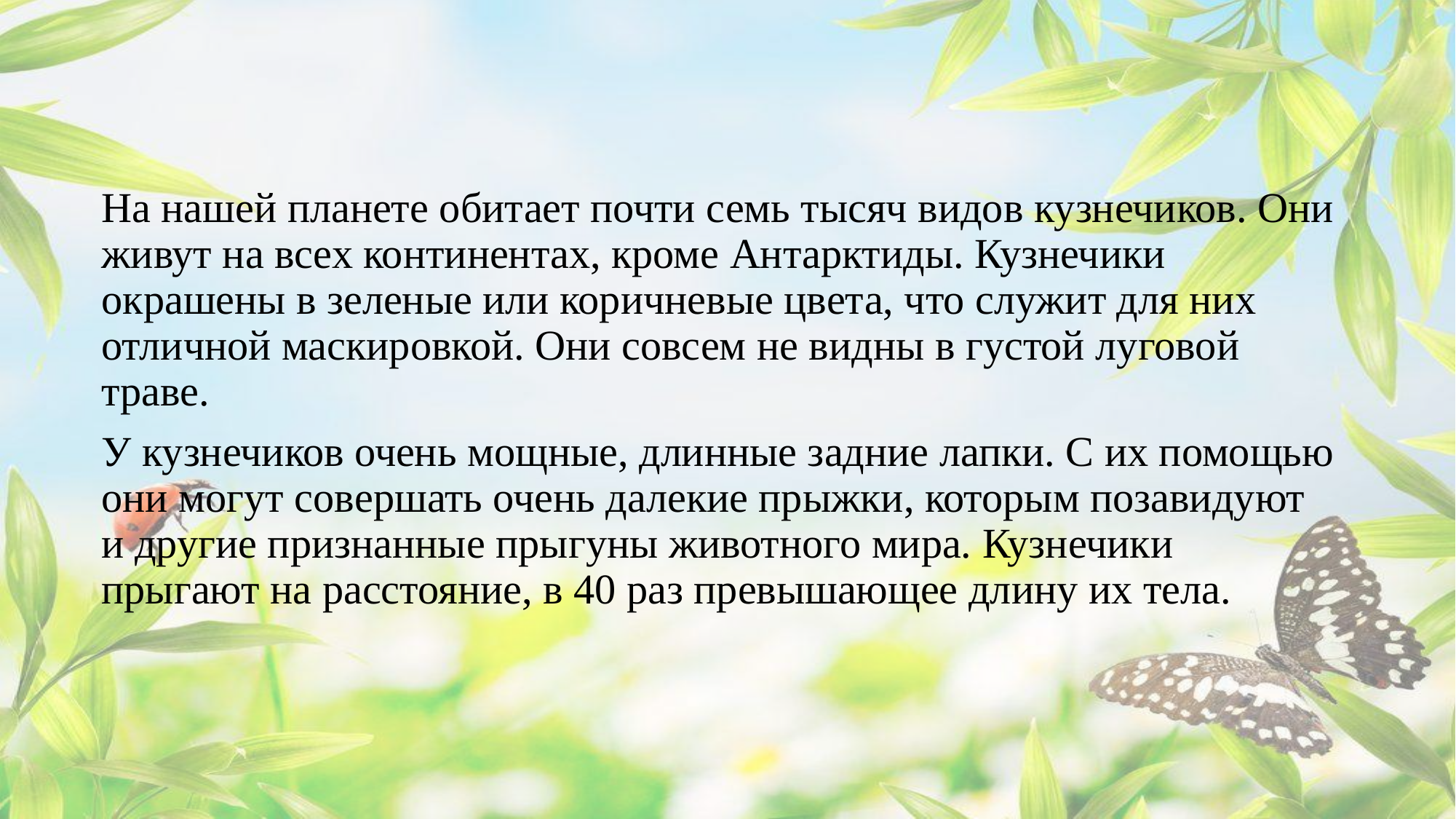

На нашей планете обитает почти семь тысяч видов кузнечиков. Они живут на всех континентах, кроме Антарктиды. Кузнечики окрашены в зеленые или коричневые цвета, что служит для них отличной маскировкой. Они совсем не видны в густой луговой траве.
У кузнечиков очень мощные, длинные задние лапки. С их помощью они могут совершать очень далекие прыжки, которым позавидуют и другие признанные прыгуны животного мира. Кузнечики прыгают на расстояние, в 40 раз превышающее длину их тела.